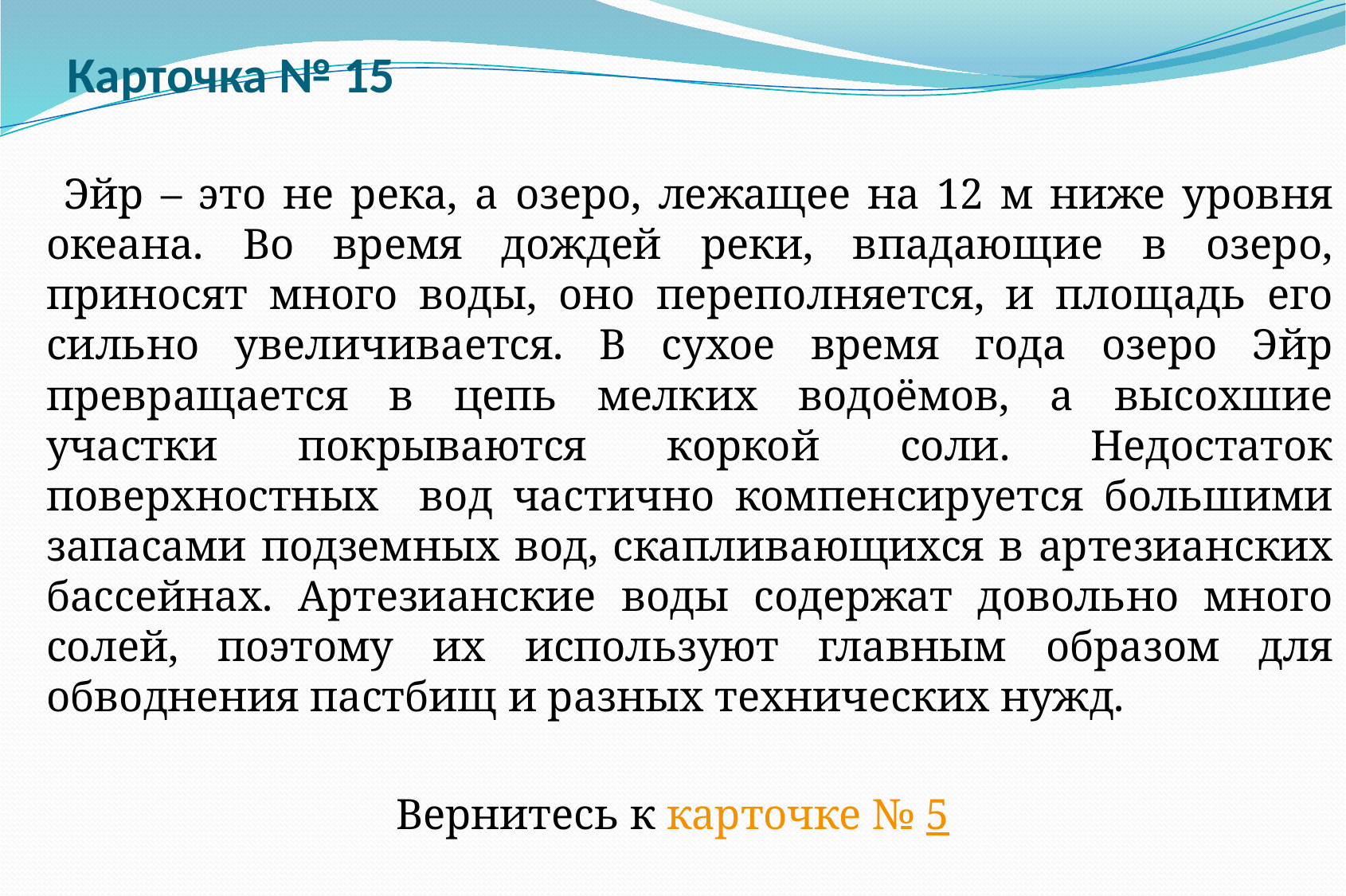

# Карточка № 15

   		Эйр – это не река, а озеро, лежащее на 12 м ниже уровня океана. Во время дождей реки, впадающие в озеро, приносят много воды, оно переполняется, и площадь его сильно увеличивается. В сухое время года озеро Эйр превращается в цепь мелких водоёмов, а высохшие участки покрываются коркой соли. Недостаток поверхностных  вод частично компенсируется большими запасами подземных вод, скапливающихся в артезианских бассейнах. Артезианские воды содержат довольно много солей, поэтому их используют главным образом для обводнения пастбищ и разных технических нужд.

Вернитесь к карточке № 5